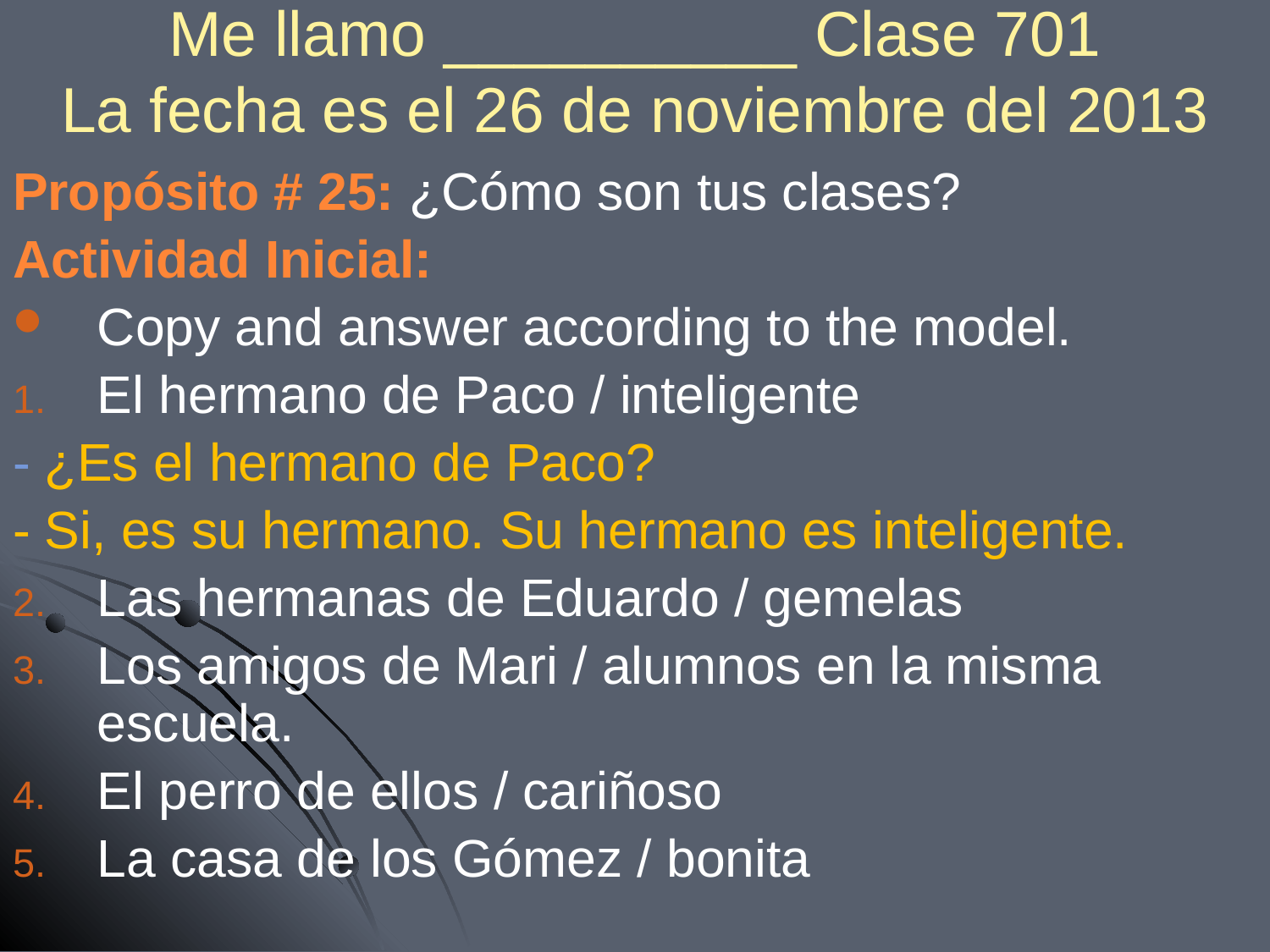

# Me llamo __________ Clase 701 La fecha es el 26 de noviembre del 2013
Propósito # 25: ¿Cómo son tus clases?
Actividad Inicial:
Copy and answer according to the model.
El hermano de Paco / inteligente
- ¿Es el hermano de Paco?
- Si, es su hermano. Su hermano es inteligente.
Las hermanas de Eduardo / gemelas
Los amigos de Mari / alumnos en la misma escuela.
El perro de ellos / cariñoso
La casa de los Gómez / bonita